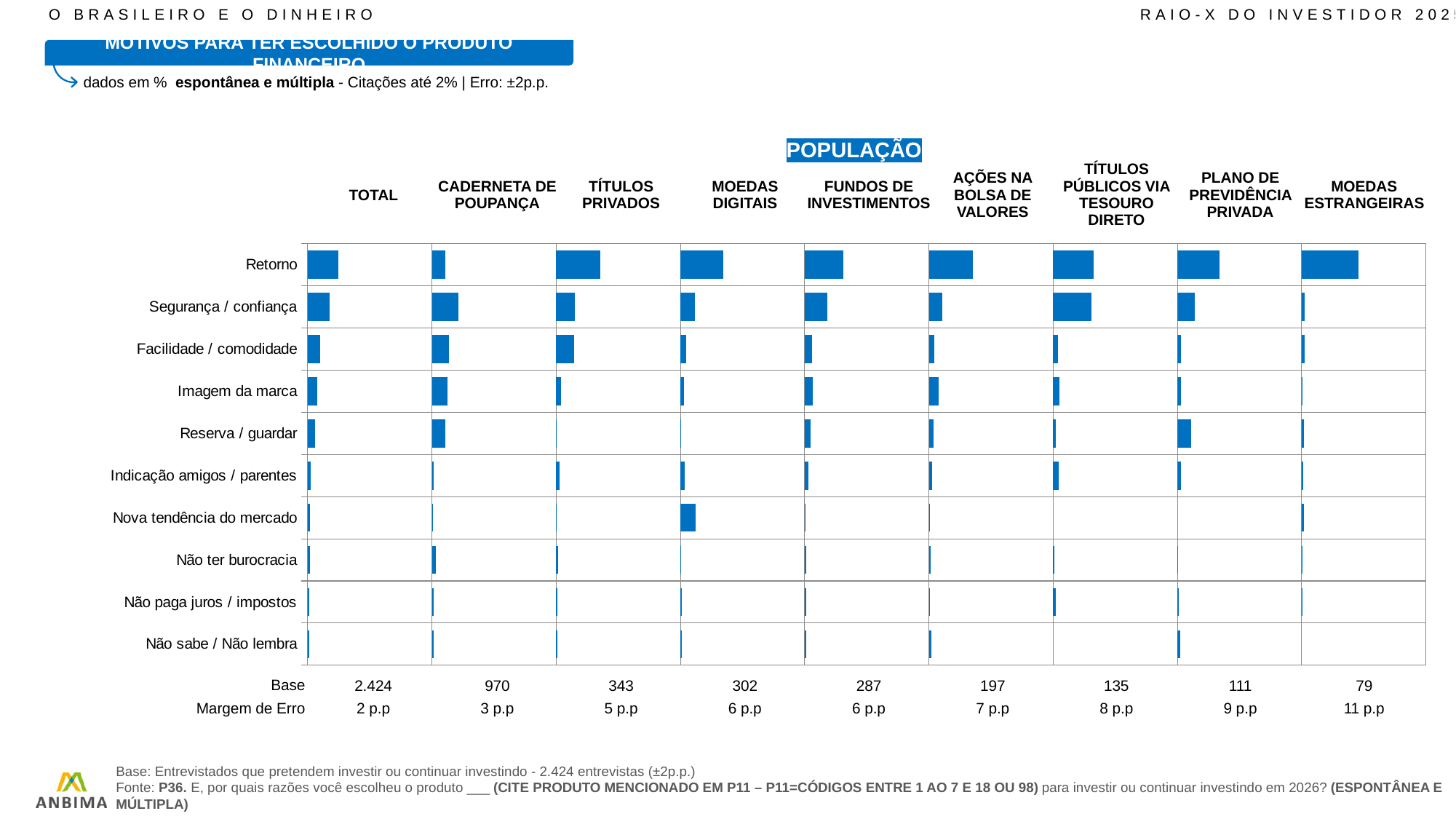

O BRASILEIRO E O DINHEIRO							RAIO-X DO INVESTIDOR 2025
MOTIVOS PARA TER ESCOLHIDO O PRODUTO FINANCEIRO

dados em %  espontânea e múltipla - Citações até 2% | Erro: ±2p.p.
POPULAÇÃO
| TOTAL | CADERNETA DE POUPANÇA | TÍTULOS PRIVADOS | MOEDAS DIGITAIS | FUNDOS DE INVESTIMENTOS | AÇÕES NA BOLSA DE VALORES | TÍTULOS PÚBLICOS VIA TESOURO DIRETO | PLANO DE PREVIDÊNCIA PRIVADA | MOEDAS ESTRANGEIRAS |
| --- | --- | --- | --- | --- | --- | --- | --- | --- |

### Chart

| Category | TOTAL | Conta | CADERNETA DE POUPANÇA | Conta | TÍTULOS PRIVADOS | Conta | MOEDAS DIGITAIS | Conta | FUNDOS DE INVESTIMENTOS |  | AÇÕES NA BOLSA DE VALORES |  | TÍTULOS PÚBLICOS |  | PLANO DE PREVIDÊNCIA PRIVADA |  | MOEDAS ESTRANGEIRAS |  |
|---|---|---|---|---|---|---|---|---|---|---|---|---|---|---|---|---|---|---|
| Retorno | 36.68 | 113.32 | 16.01 | 133.99 | 52.86 | 97.14 | 51.29 | 98.71000000000001 | 46.73 | 103.27000000000001 | 53.02 | 96.97999999999999 | 48.58 | 101.42 | 50.43 | 99.57 | 68.82 | 81.18 |
| Segurança / confiança | 26.49 | 123.51 | 31.85 | 118.15 | 22.57 | 127.43 | 17.02 | 132.98 | 27.53 | 122.47 | 16.45 | 133.55 | 46.22 | 103.78 | 20.61 | 129.39 | 3.99 | 146.01 |
| Facilidade / comodidade | 14.61 | 135.39 | 20.82 | 129.18 | 21.23 | 128.77 | 6.9 | 143.1 | 8.92 | 141.08 | 6.17 | 143.83 | 5.88 | 144.12 | 4.33 | 145.67 | 3.78 | 146.22 |
| Imagem da marca | 11.74 | 138.26 | 18.34 | 131.66 | 5.95 | 144.05 | 4.51 | 145.49 | 9.74 | 140.26 | 12.15 | 137.85 | 7.33 | 142.67 | 4.05 | 145.95 | 1.1 | 148.9 |
| Reserva / guardar | 9.13 | 140.87 | 16.06 | 133.94 | 0.53 | 149.47 | 0.28 | 149.72 | 7.56 | 142.44 | 5.2 | 144.8 | 3.51 | 146.49 | 16.28 | 133.72 | 2.93 | 147.07 |
| Indicação amigos / parentes | 3.52 | 146.48 | 2.04 | 147.96 | 4.23 | 145.77 | 5.14 | 144.86 | 4.46 | 145.54 | 4.23 | 145.77 | 6.6 | 143.4 | 4.56 | 145.44 | 1.88 | 148.12 |
| Nova tendência do mercado | 2.69 | 147.31 | 0.1 | 149.9 | 0.3 | 149.7 | 18.73 | 131.27 | 1.24 | 148.76 | 1.56 | 148.44 | 0.0 | 150.0 | 0.0 | 150.0 | 2.9 | 147.1 |
| Não ter burocracia | 2.61 | 147.39 | 4.24 | 145.76 | 2.22 | 147.78 | 0.37 | 149.63 | 1.76 | 148.24 | 1.69 | 148.31 | 1.43 | 148.57 | 0.6 | 149.4 | 1.36 | 148.64 |
| Não paga juros / impostos | 1.63 | 148.37 | 1.71 | 148.29 | 1.75 | 148.25 | 1.25 | 148.75 | 1.71 | 148.29 | 0.44 | 149.56 | 3.14 | 146.86 | 1.79 | 148.21 | 1.4 | 148.6 |
| Não sabe / Não lembra | 1.73 | 148.27 | 1.9 | 148.1 | 1.09 | 148.91 | 1.3 | 148.7 | 2.02 | 147.98 | 2.92 | 147.08 | 0.0 | 150.0 | 3.66 | 146.34 | 0.0 | 150.0 |
| Base |
| --- |
| Margem de Erro |
| 2.424 | 970 | 343 | 302 | 287 | 197 | 135 | 111 | 79 |
| --- | --- | --- | --- | --- | --- | --- | --- | --- |
| 2 p.p | 3 p.p | 5 p.p | 6 p.p | 6 p.p | 7 p.p | 8 p.p | 9 p.p | 11 p.p |
Base: Entrevistados que pretendem investir ou continuar investindo - 2.424 entrevistas (±2p.p.)
Fonte: P36. E, por quais razões você escolheu o produto ___ (CITE PRODUTO MENCIONADO EM P11 – P11=CÓDIGOS ENTRE 1 AO 7 E 18 OU 98) para investir ou continuar investindo em 2026? (ESPONTÂNEA E MÚLTIPLA)